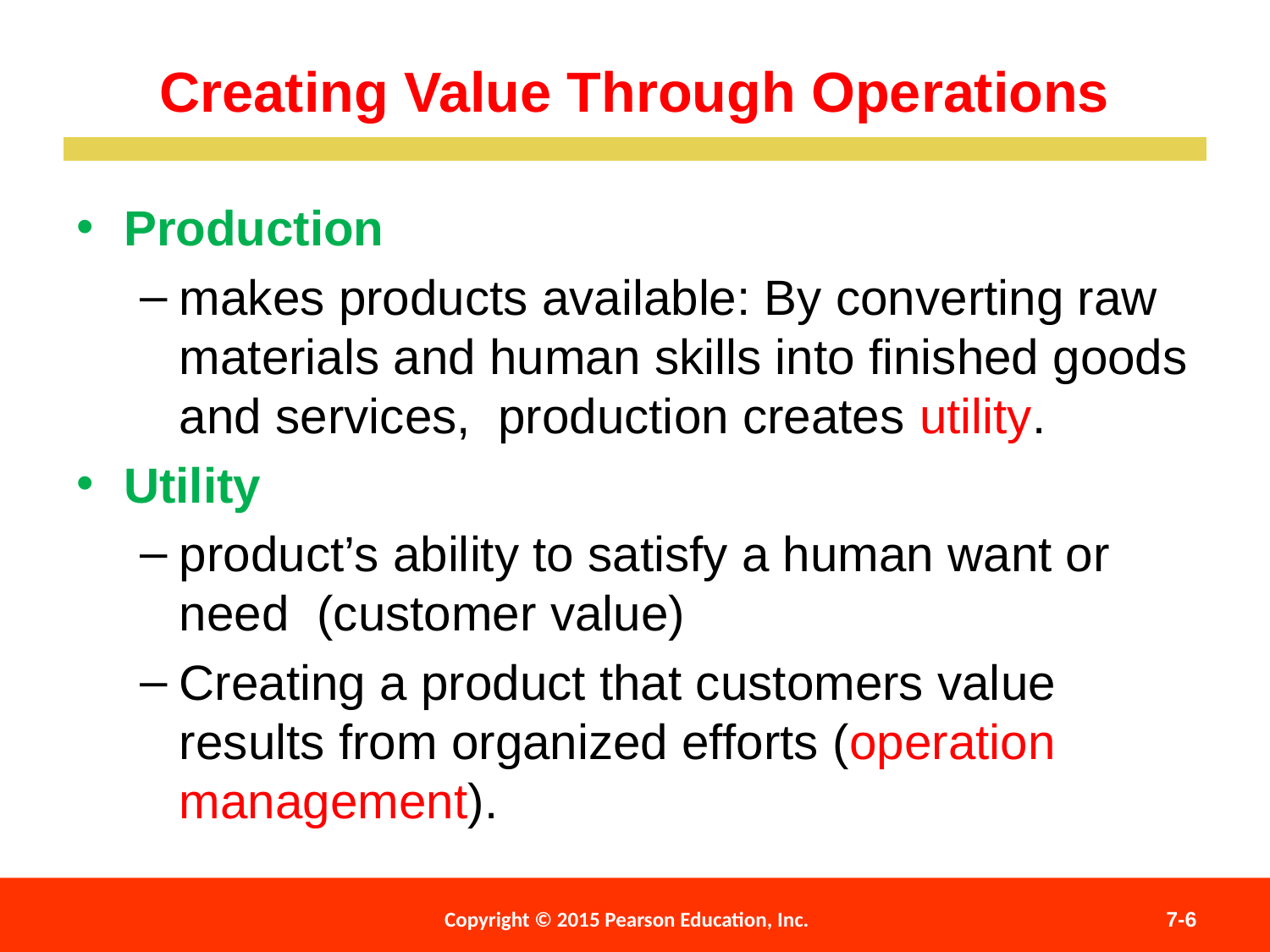

Creating Value Through Operations
Production
makes products available: By converting raw materials and human skills into finished goods and services,  production creates utility.
Utility
product’s ability to satisfy a human want or need  (customer value)
Creating a product that customers value results from organized efforts (operation management).